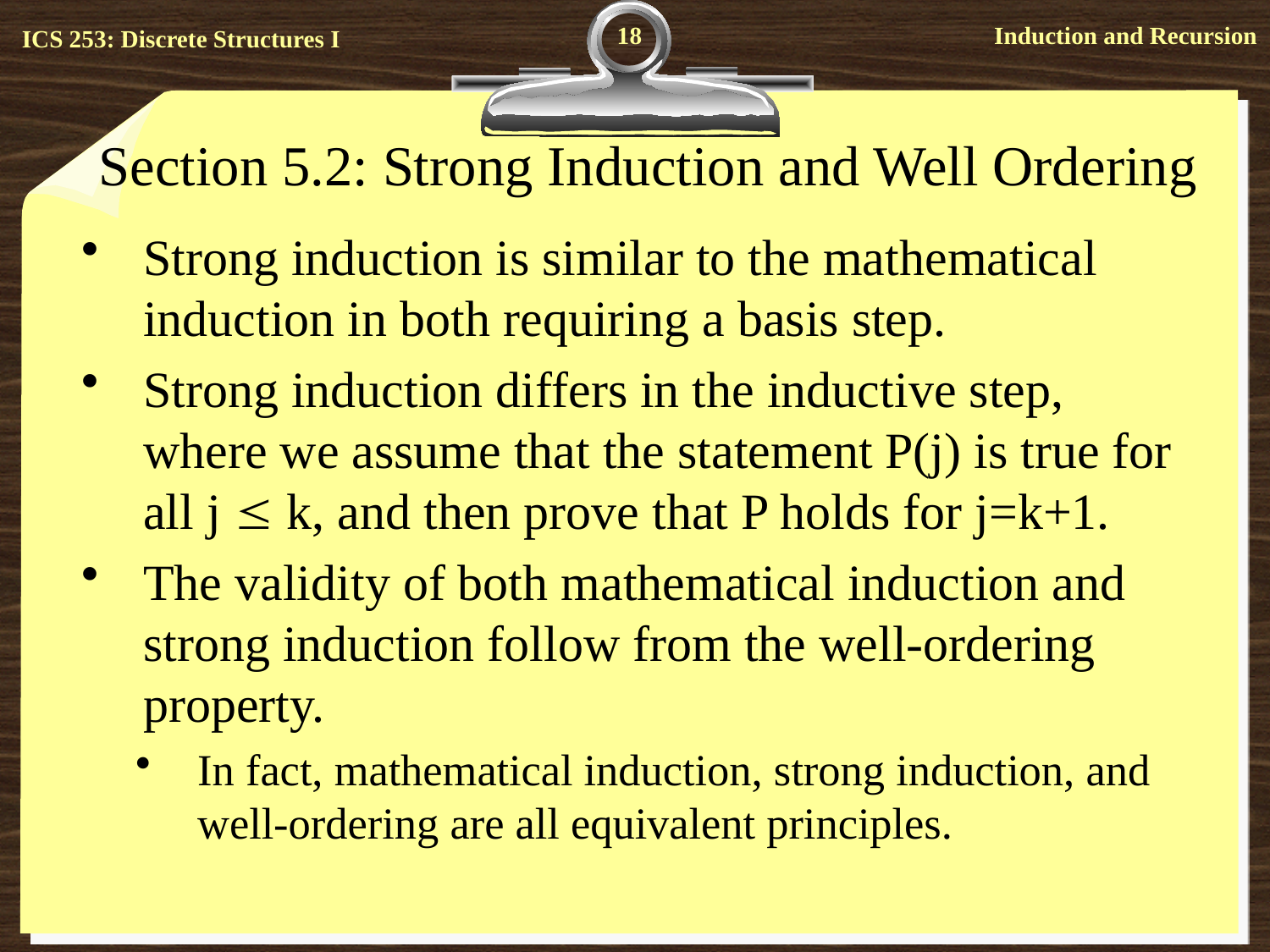

18
# Section 5.2: Strong Induction and Well Ordering
Strong induction is similar to the mathematical induction in both requiring a basis step.
Strong induction differs in the inductive step, where we assume that the statement P(j) is true for all j ≤ k, and then prove that P holds for j=k+1.
The validity of both mathematical induction and strong induction follow from the well-ordering property.
In fact, mathematical induction, strong induction, and well-ordering are all equivalent principles.